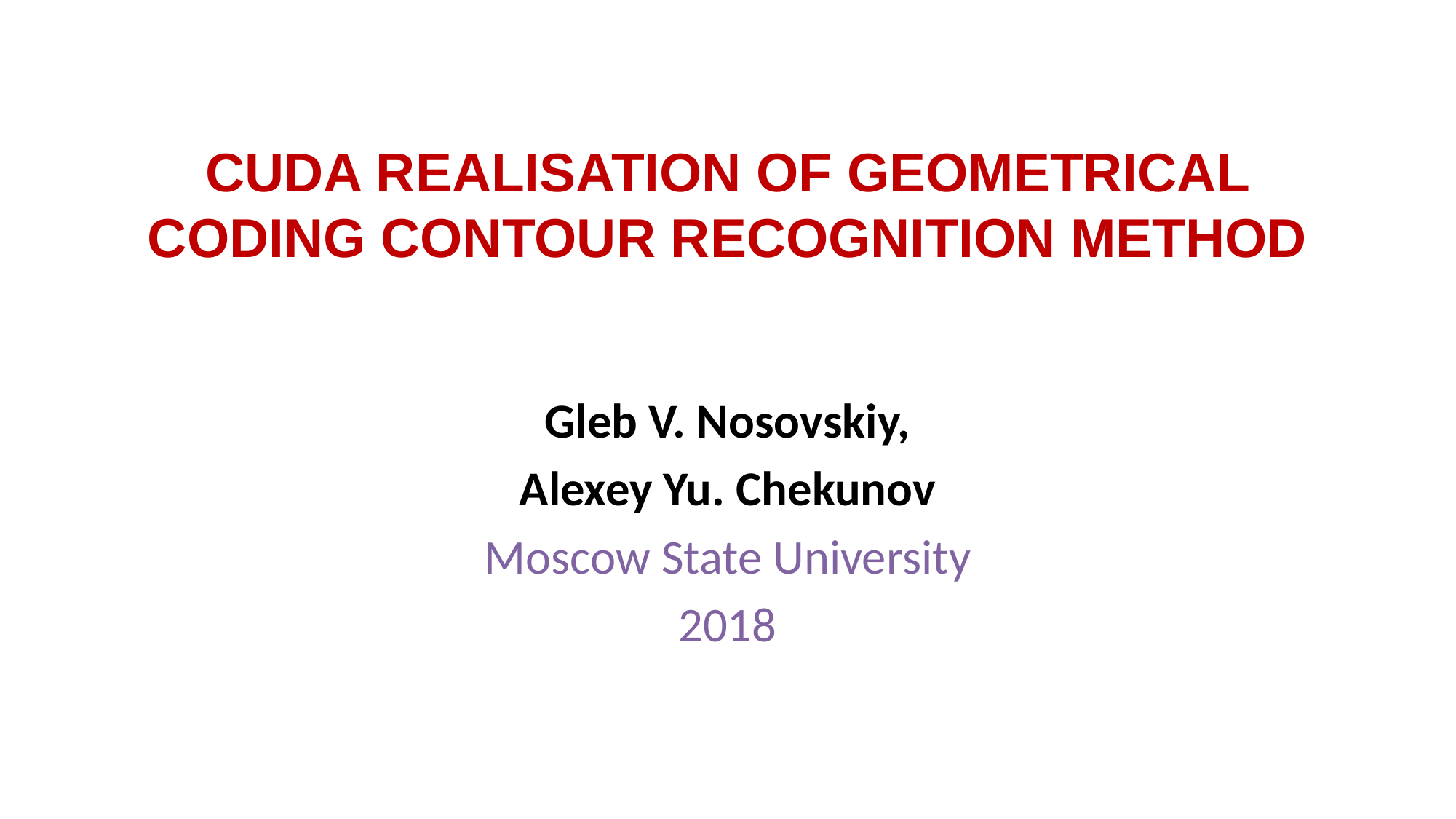

# CUDA realisation of geometrical coding contour recognition method
Gleb V. Nosovskiy,
Alexey Yu. Chekunov
Moscow State University
2018